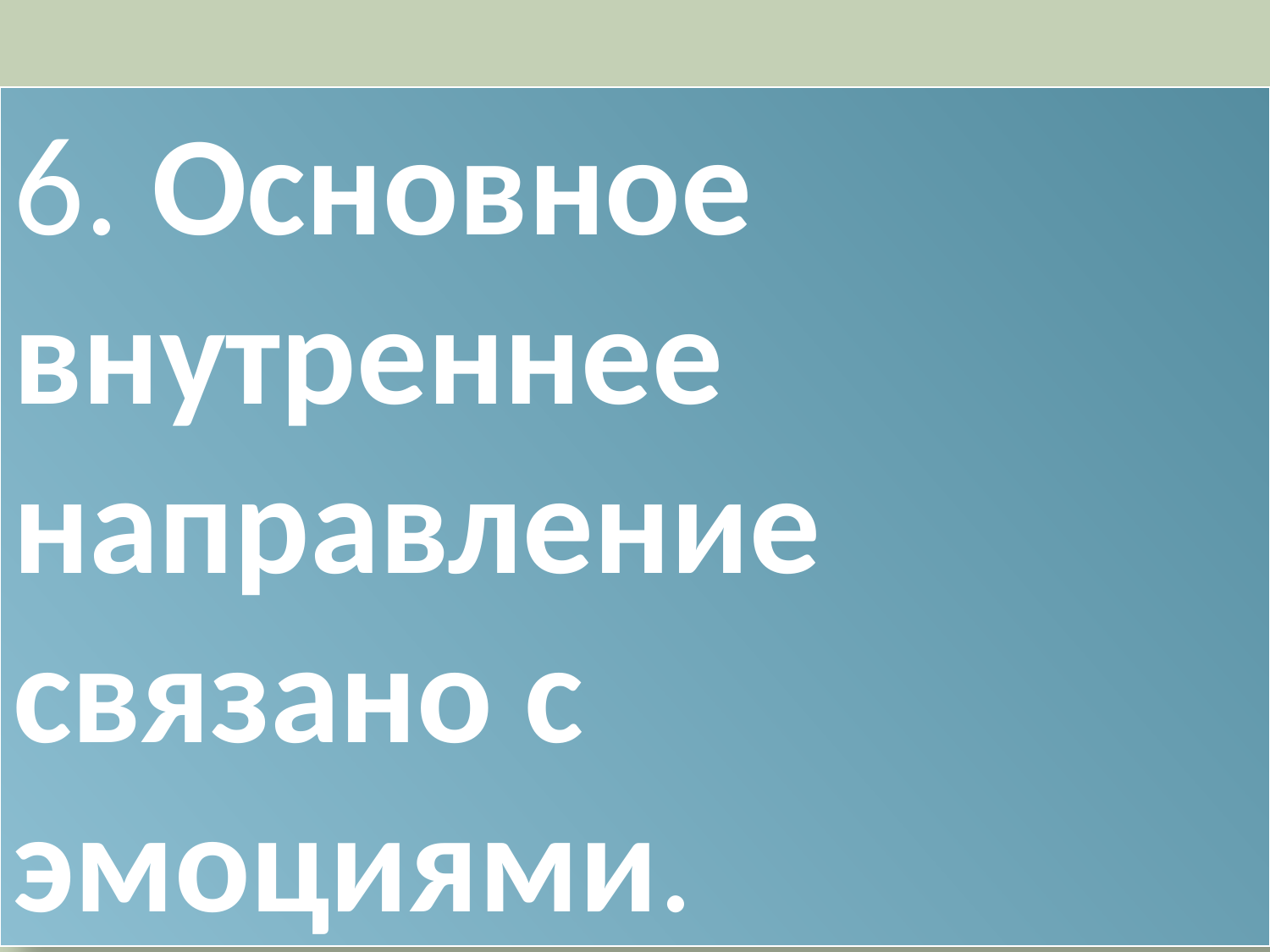

6. Основное внутреннее направление связано с эмоциями.